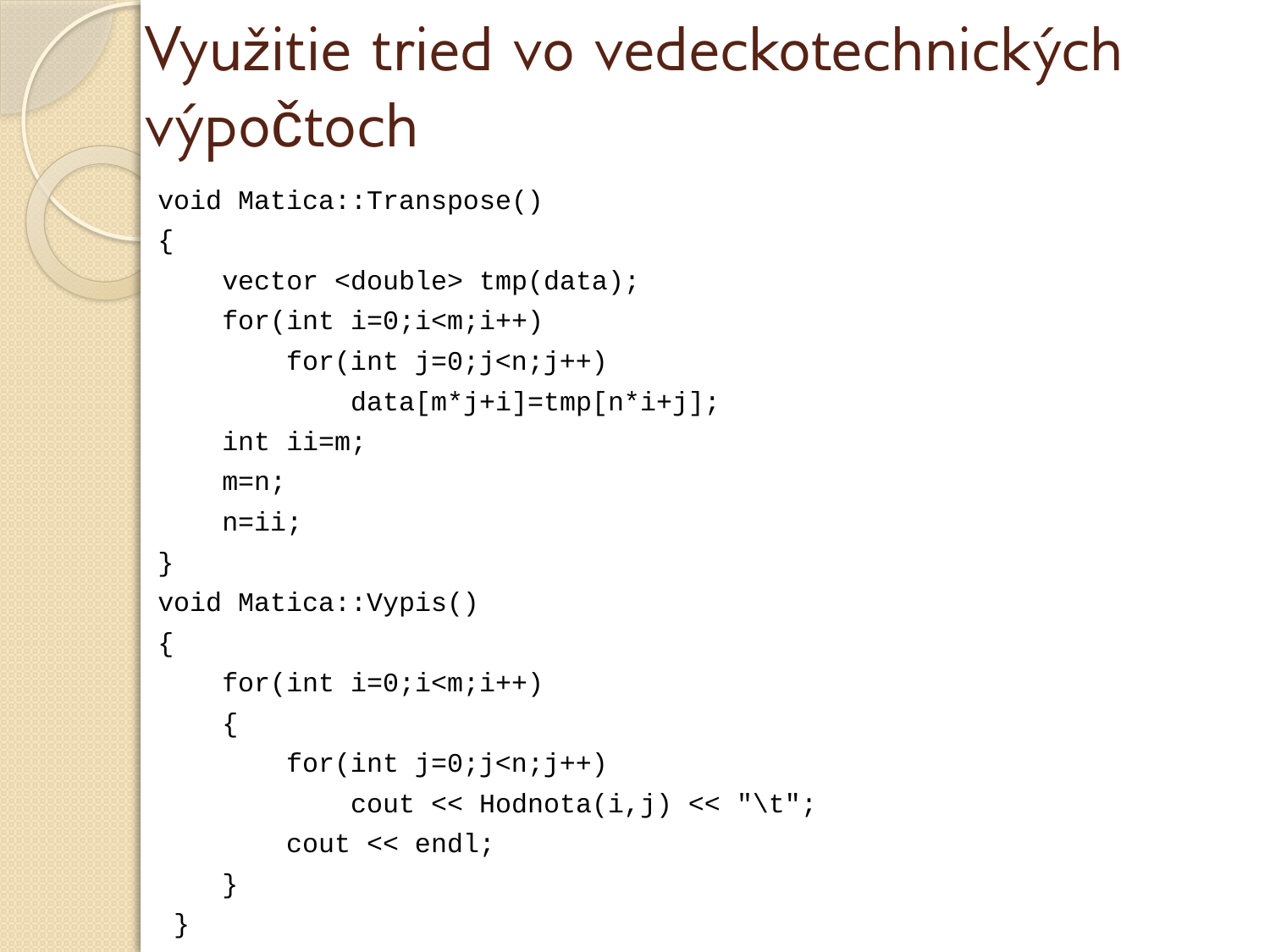

# Využitie tried vo vedeckotechnických výpočtoch
void Matica::Transpose()
{
    vector <double> tmp(data);
    for(int i=0;i<m;i++)
        for(int j=0;j<n;j++)
            data[m*j+i]=tmp[n*i+j];
    int ii=m;
    m=n;
    n=ii;
}
void Matica::Vypis()
{
    for(int i=0;i<m;i++)
    {
        for(int j=0;j<n;j++)
            cout << Hodnota(i,j) << "\t";
        cout << endl;
    }
 }